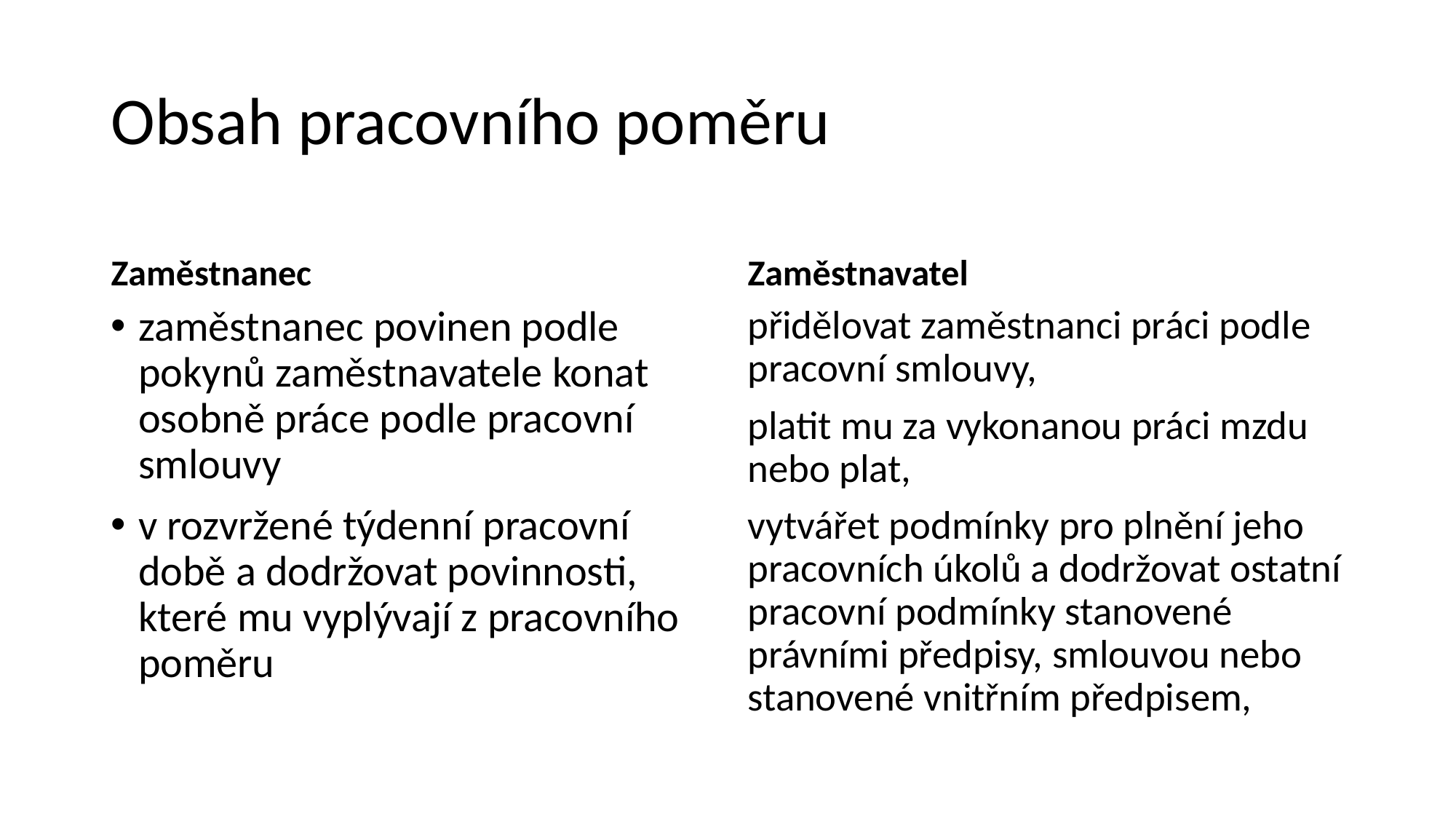

# Obsah pracovního poměru
Zaměstnanec
Zaměstnavatel
zaměstnanec povinen podle pokynů zaměstnavatele konat osobně práce podle pracovní smlouvy
v rozvržené týdenní pracovní době a dodržovat povinnosti, které mu vyplývají z pracovního poměru
přidělovat zaměstnanci práci podle pracovní smlouvy,
platit mu za vykonanou práci mzdu nebo plat,
vytvářet podmínky pro plnění jeho pracovních úkolů a dodržovat ostatní pracovní podmínky stanovené právními předpisy, smlouvou nebo stanovené vnitřním předpisem,